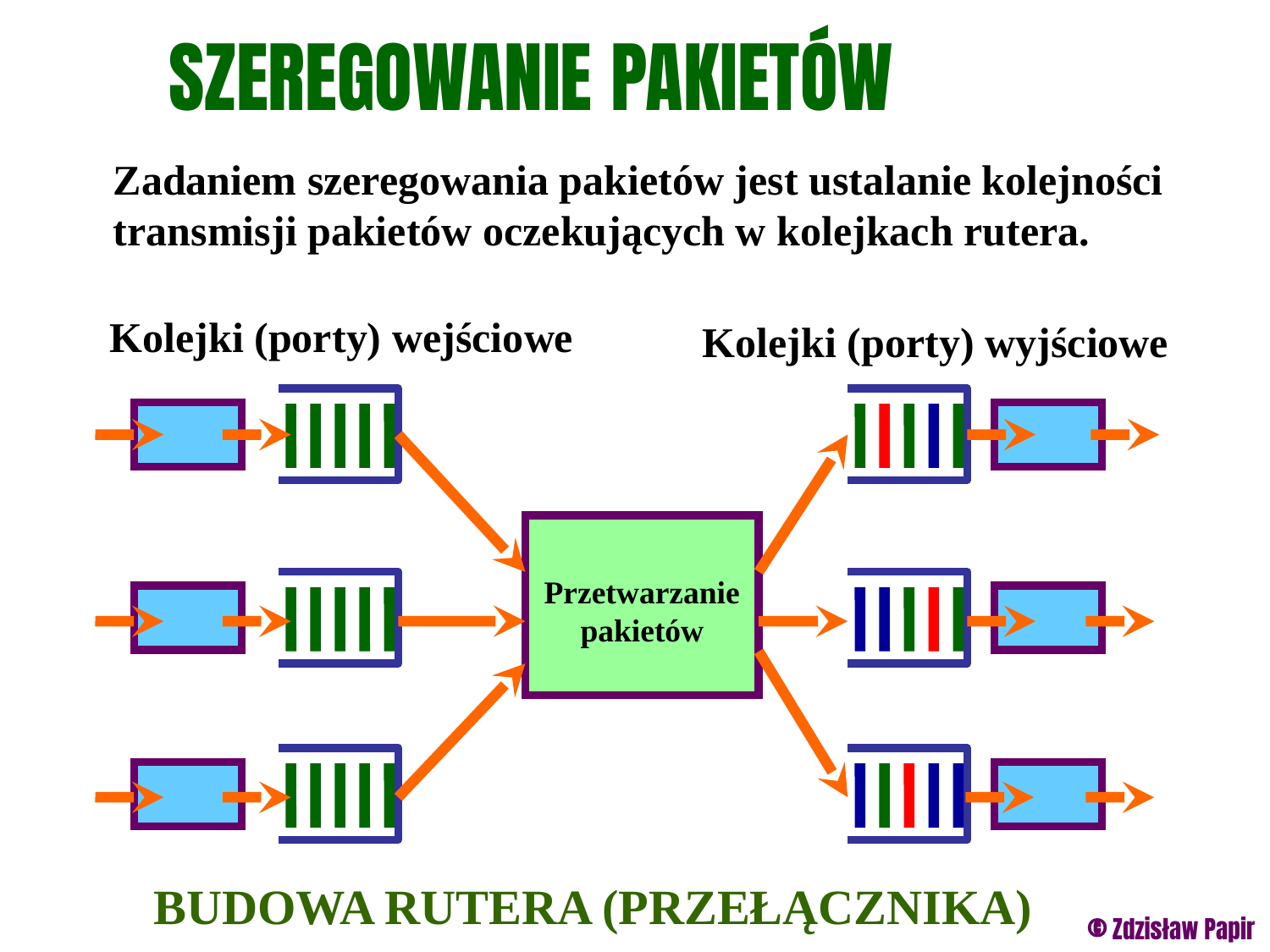

SZEREGOWANIE PAKIETÓW
Zadaniem szeregowania pakietów jest ustalanie kolejności
transmisji pakietów oczekujących w kolejkach rutera.
Kolejki (porty) wejściowe
Kolejki (porty) wyjściowe

Przetwarzanie
pakietów

BUDOWA RUTERA (PRZEŁĄCZNIKA)
© Zdzisław Papir